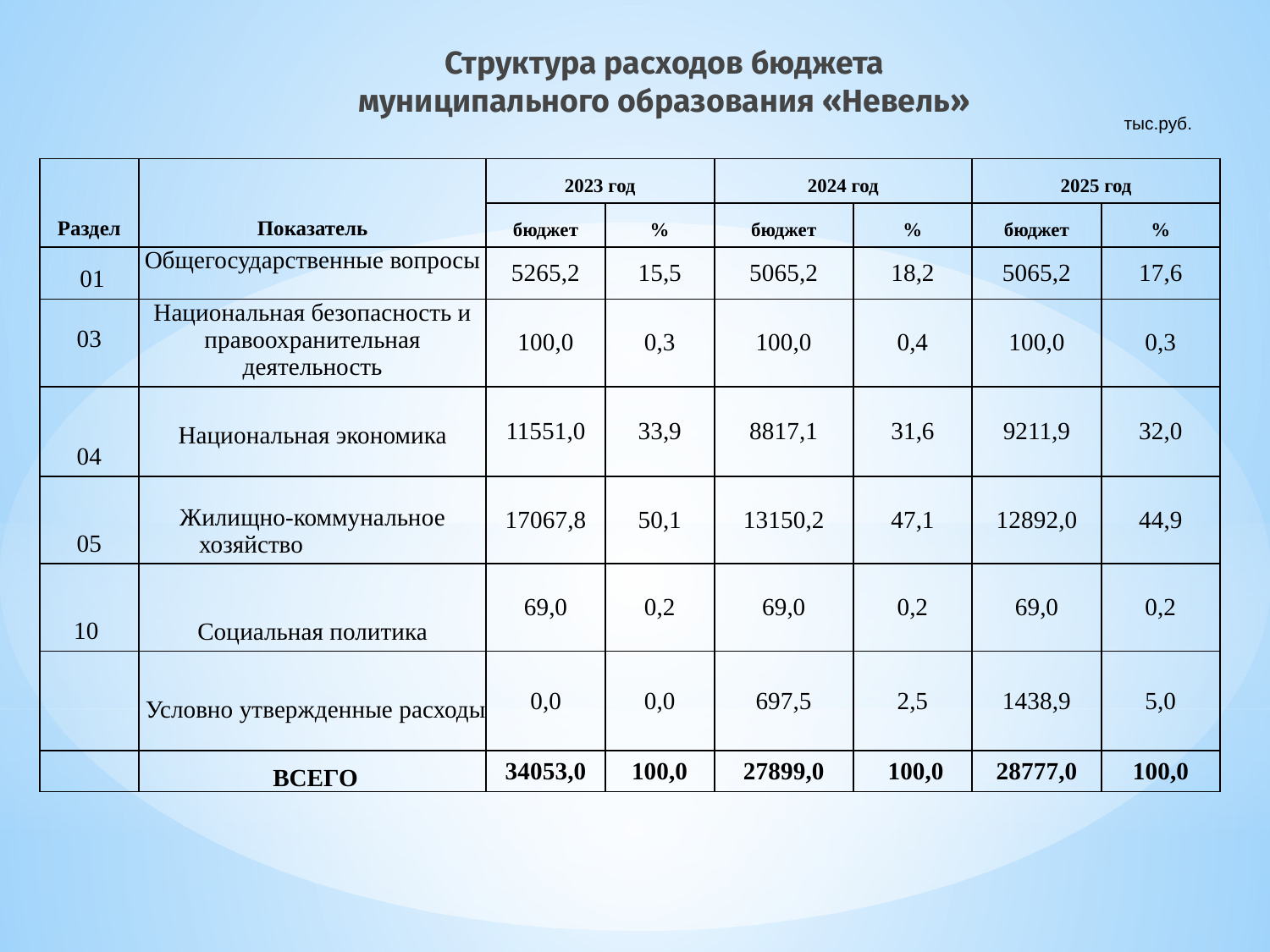

Структура расходов бюджета
муниципального образования «Невель»
тыс.руб.
| Раздел | Показатель | 2023 год |  | 2024 год |  | 2025 год |  |
| --- | --- | --- | --- | --- | --- | --- | --- |
|  |  | бюджет | % | бюджет | % | бюджет | % |
| 01 | Общегосударственные вопросы | 5265,2 | 15,5 | 5065,2 | 18,2 | 5065,2 | 17,6 |
| 03 | Национальная безопасность и правоохранительная деятельность | 100,0 | 0,3 | 100,0 | 0,4 | 100,0 | 0,3 |
| 04 | Национальная экономика | 11551,0 | 33,9 | 8817,1 | 31,6 | 9211,9 | 32,0 |
| 05 | Жилищно-коммунальное хозяйство | 17067,8 | 50,1 | 13150,2 | 47,1 | 12892,0 | 44,9 |
| 10 | Социальная политика | 69,0 | 0,2 | 69,0 | 0,2 | 69,0 | 0,2 |
|  | Условно утвержденные расходы | 0,0 | 0,0 | 697,5 | 2,5 | 1438,9 | 5,0 |
|  | ВСЕГО | 34053,0 | 100,0 | 27899,0 | 100,0 | 28777,0 | 100,0 |